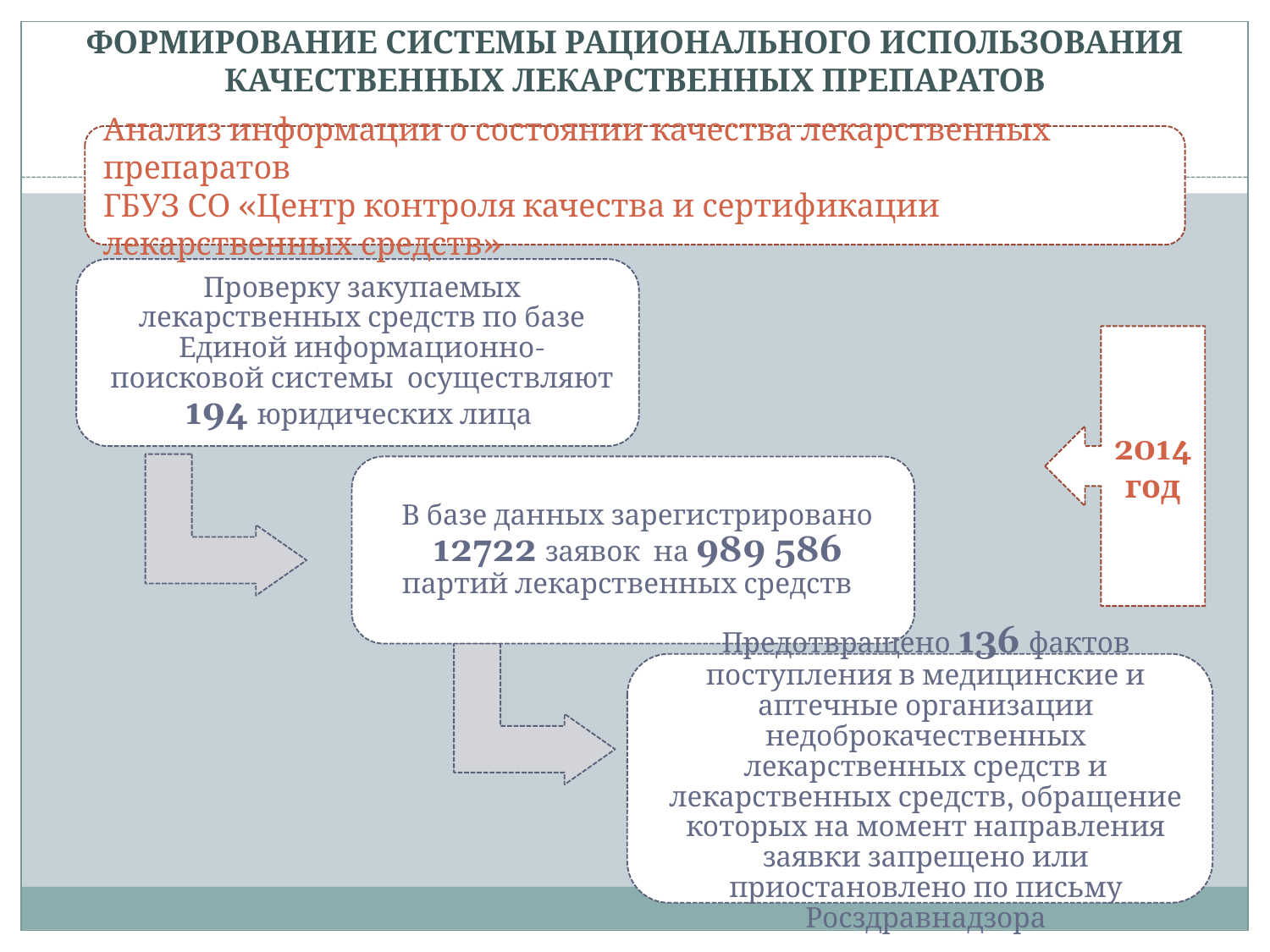

ФОРМИРОВАНИЕ СИСТЕМЫ РАЦИОНАЛЬНОГО ИСПОЛЬЗОВАНИЯ КАЧЕСТВЕННЫХ ЛЕКАРСТВЕННЫХ ПРЕПАРАТОВ
Анализ информации о состоянии качества лекарственных препаратов
ГБУЗ СО «Центр контроля качества и сертификации лекарственных средств»
16
Проверку закупаемых лекарственных средств по базе Единой информационно-поисковой системы  осуществляют 194 юридических лица
В базе данных зарегистрировано 12722 заявок  на 989 586 партий лекарственных средств
Предотвращено 136 фактов поступления в медицинские и аптечные организации недоброкачественных лекарственных средств и лекарственных средств, обращение которых на момент направления заявки запрещено или приостановлено по письму Росздравнадзора
2014 год